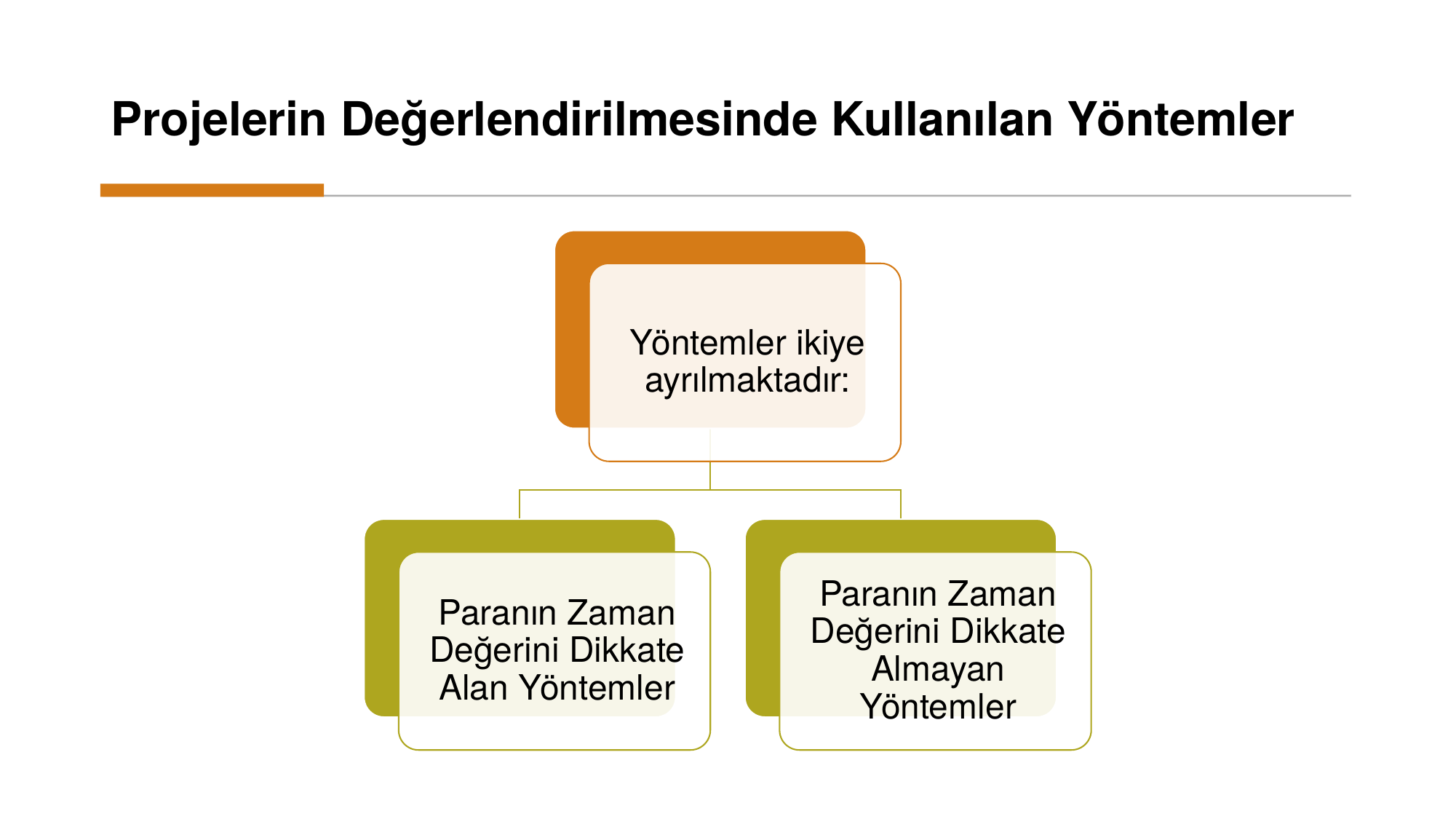

# Projelerin Değerlendirilmesinde Kullanılan Yöntemler

Yöntemler ikiye ayrılmaktadır:
Paranın Zaman Değerini Dikkate Alan Yöntemler
Paranın Zaman Değerini Dikkate Almayan Yöntemler